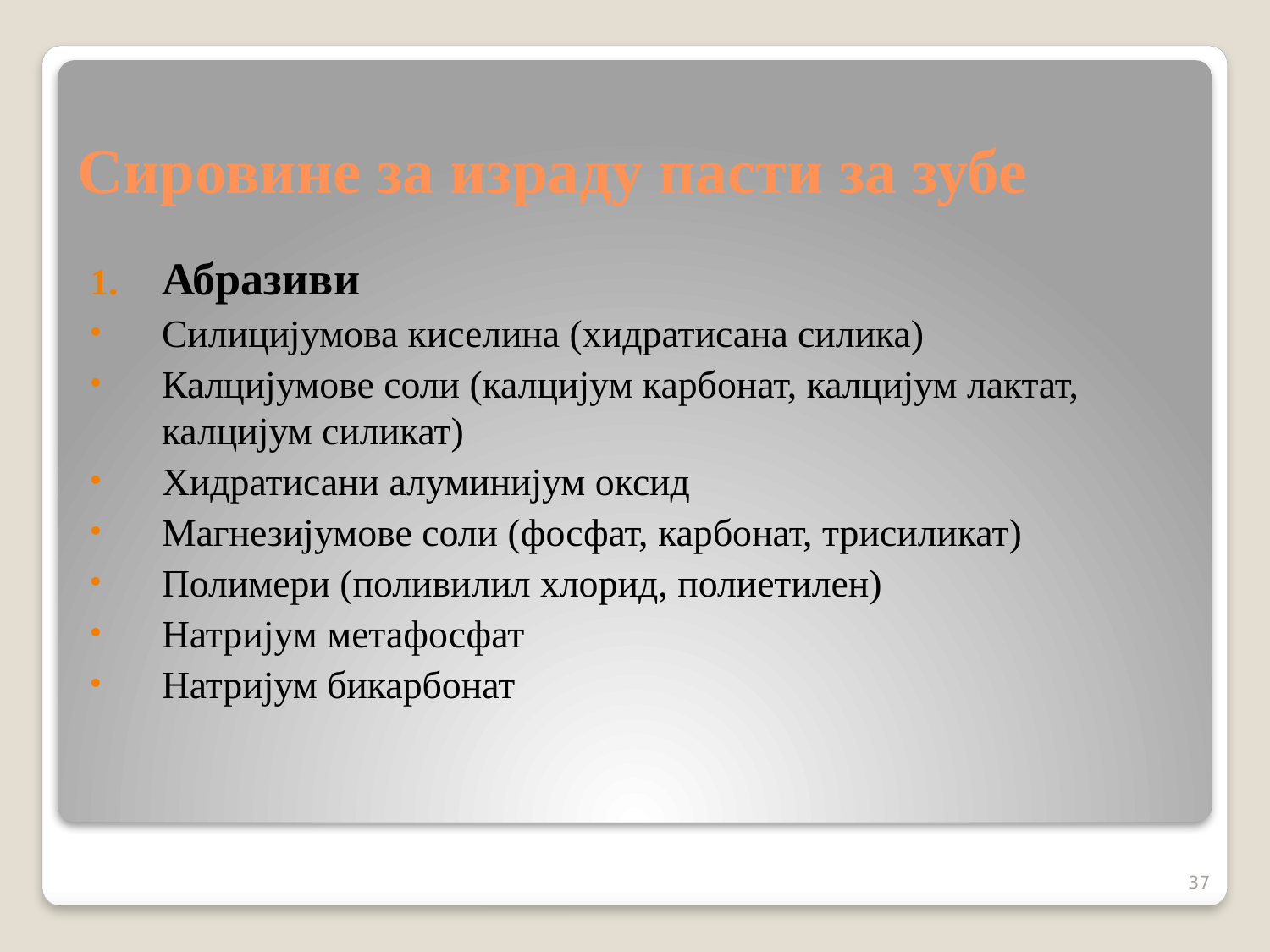

# Сировине за израду пасти за зубе
Абразиви
Силицијумова киселина (хидратисана силика)
Калцијумове соли (калцијум карбонат, калцијум лактат, калцијум силикат)
Хидратисани алуминијум оксид
Магнезијумове соли (фосфат, карбонат, трисиликат)
Полимери (поливилил хлорид, полиетилен)
Натријум метафосфат
Натријум бикарбонат

37